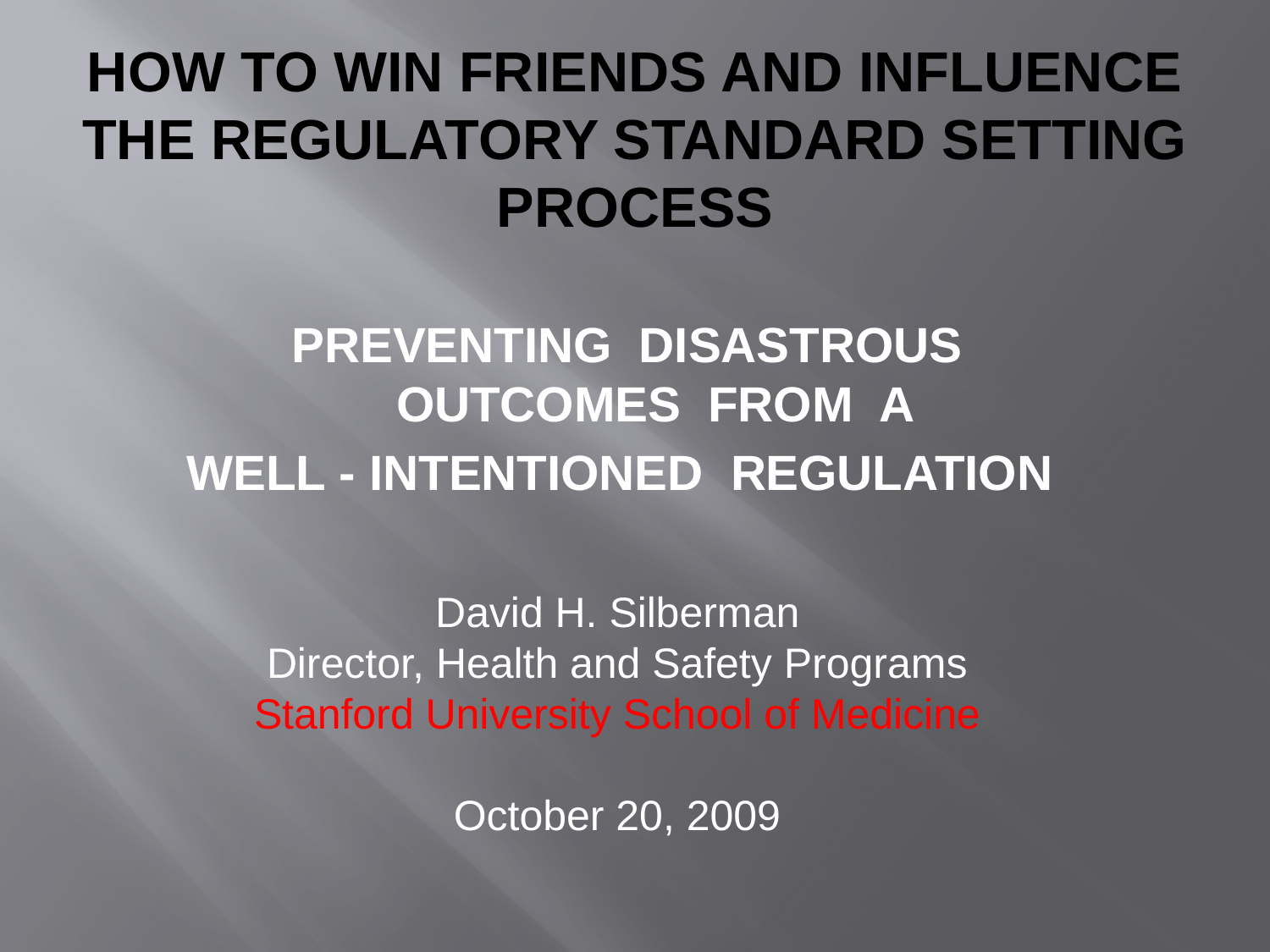

# HOW TO WIN FRIENDS AND INFLUENCE THE REGULATORY STANDARD SETTING PROCESS
PREVENTING  DISASTROUS OUTCOMES  FROM  A
WELL - INTENTIONED  REGULATION
David H. Silberman
Director, Health and Safety Programs
Stanford University School of Medicine

October 20, 2009